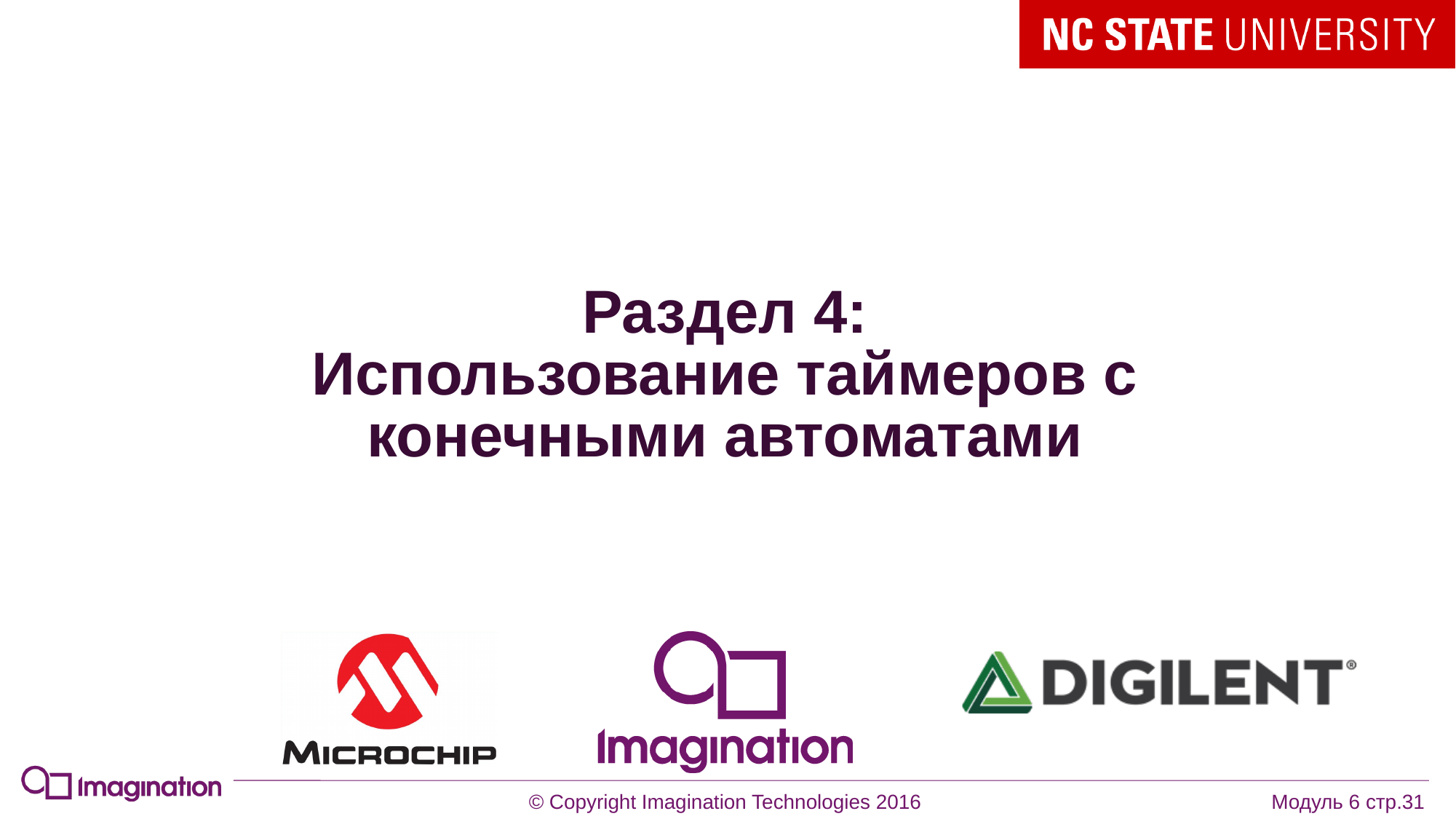

# Раздел 4: Использование таймеров с конечными автоматами